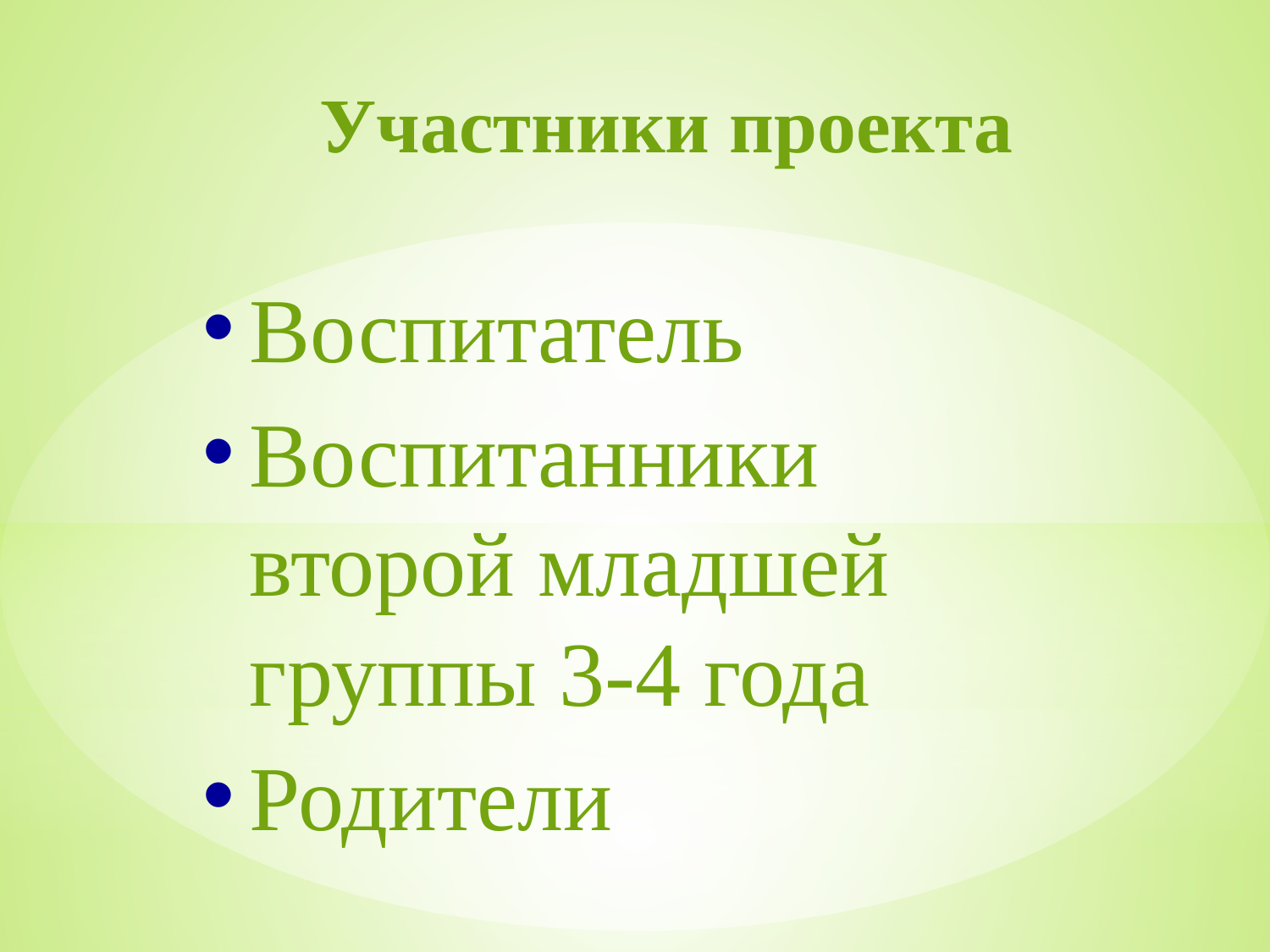

Участники проекта
Воспитатель
Воспитанники второй младшей группы 3-4 года
Родители